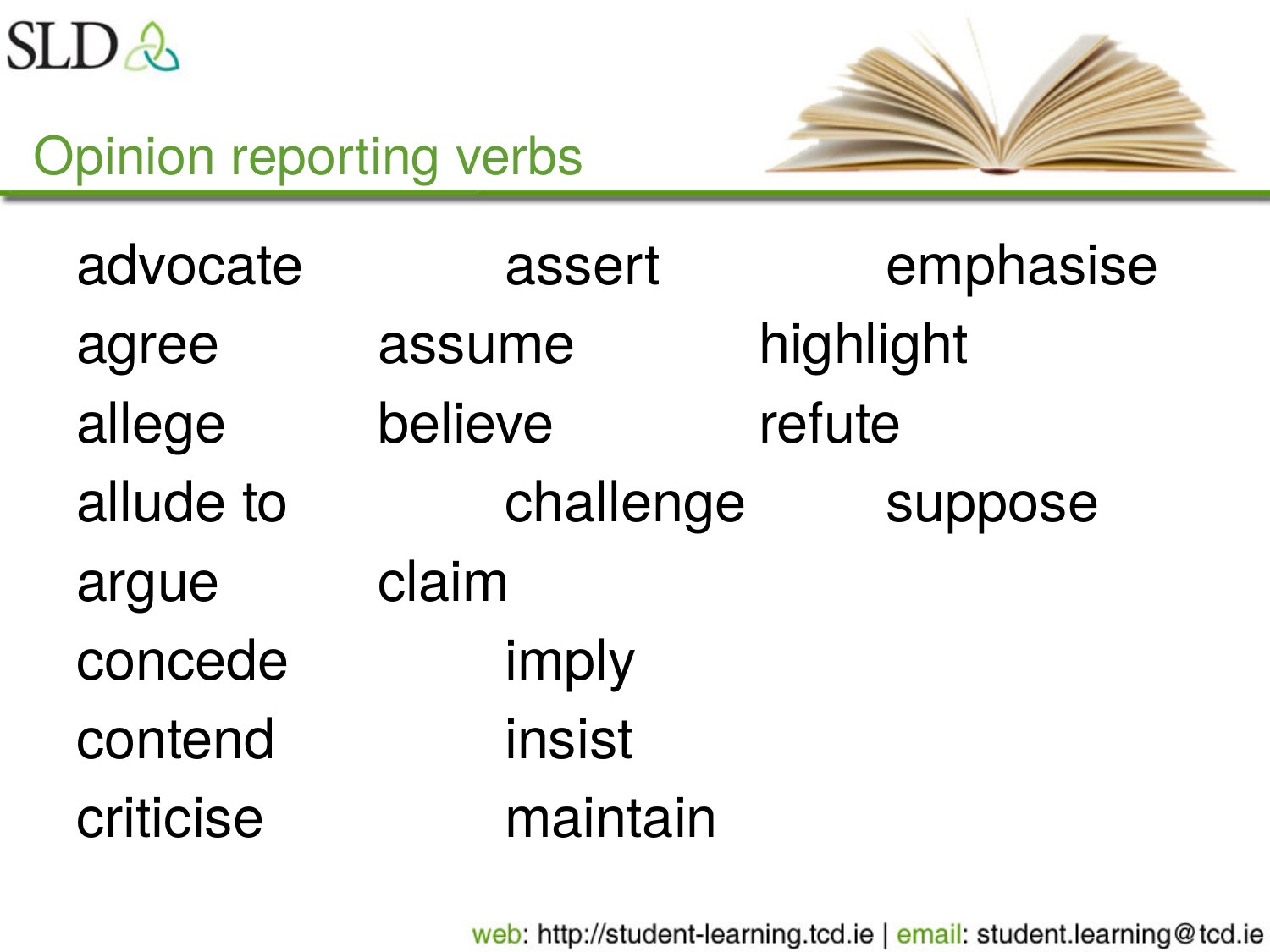

# Opinion reporting verbs
advocate		assert		emphasise
agree		assume		highlight
allege		believe		refute
allude to		challenge		suppose
argue		claim
concede		imply
contend		insist
criticise		maintain